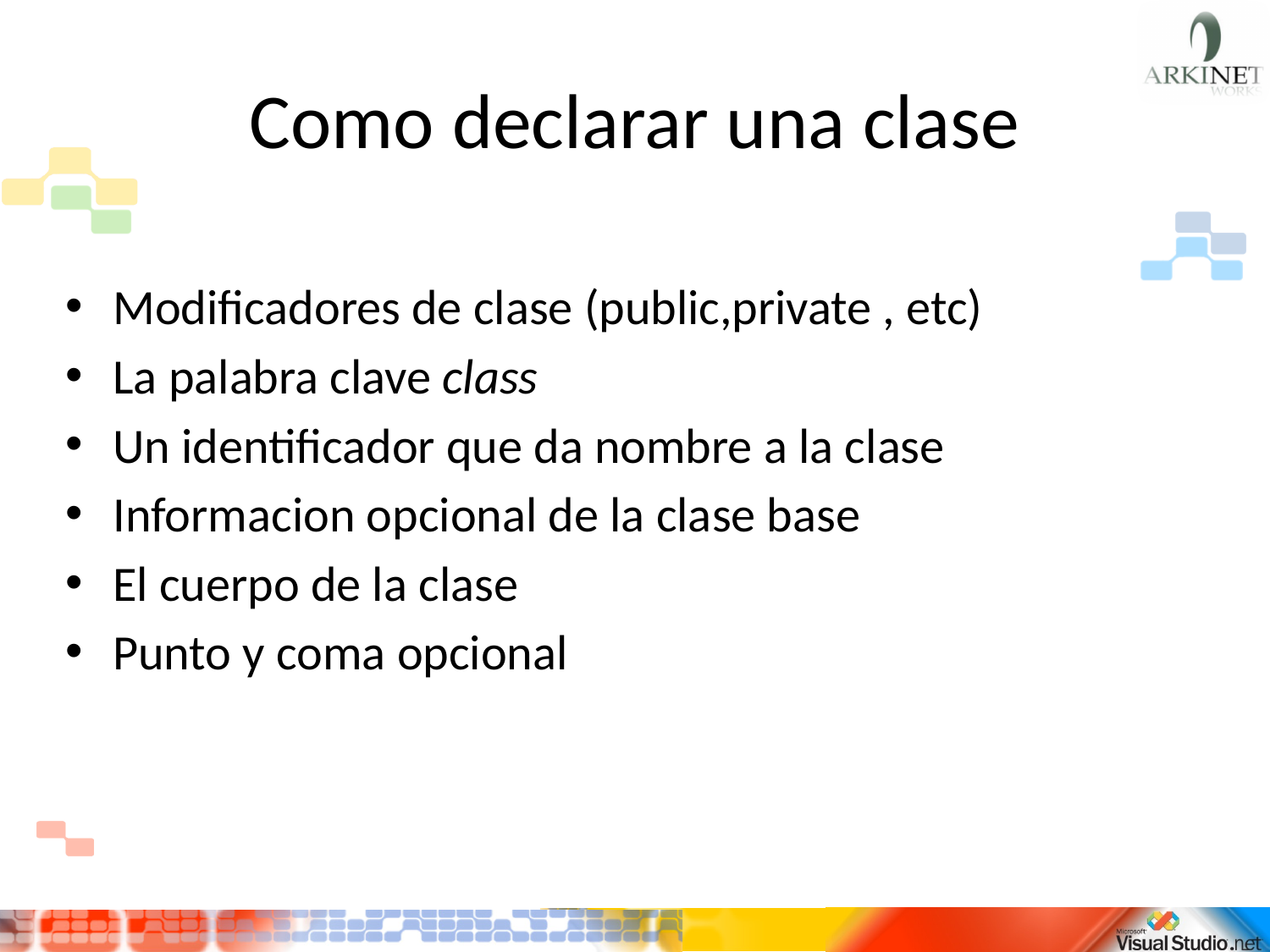

# Como declarar una clase
Modificadores de clase (public,private , etc)
La palabra clave class
Un identificador que da nombre a la clase
Informacion opcional de la clase base
El cuerpo de la clase
Punto y coma opcional